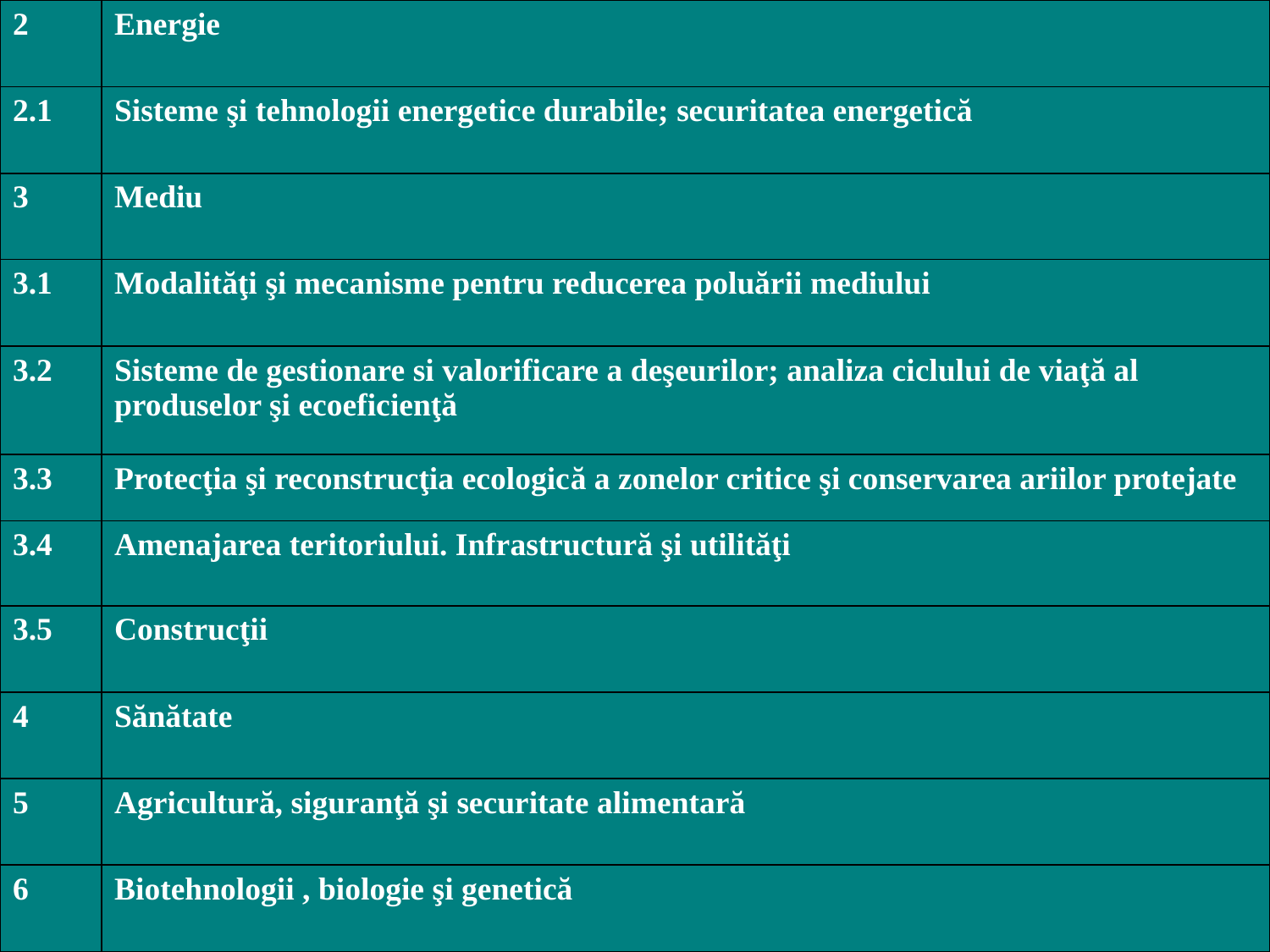

| 2 | Energie |
| --- | --- |
| 2.1 | Sisteme şi tehnologii energetice durabile; securitatea energetică |
| 3 | Mediu |
| 3.1 | Modalităţi şi mecanisme pentru reducerea poluării mediului |
| 3.2 | Sisteme de gestionare si valorificare a deşeurilor; analiza ciclului de viaţă al produselor şi ecoeficienţă |
| 3.3 | Protecţia şi reconstrucţia ecologică a zonelor critice şi conservarea ariilor protejate |
| 3.4 | Amenajarea teritoriului. Infrastructură şi utilităţi |
| 3.5 | Construcţii |
| 4 | Sănătate |
| 5 | Agricultură, siguranţă şi securitate alimentară |
| 6 | Biotehnologii , biologie şi genetică |